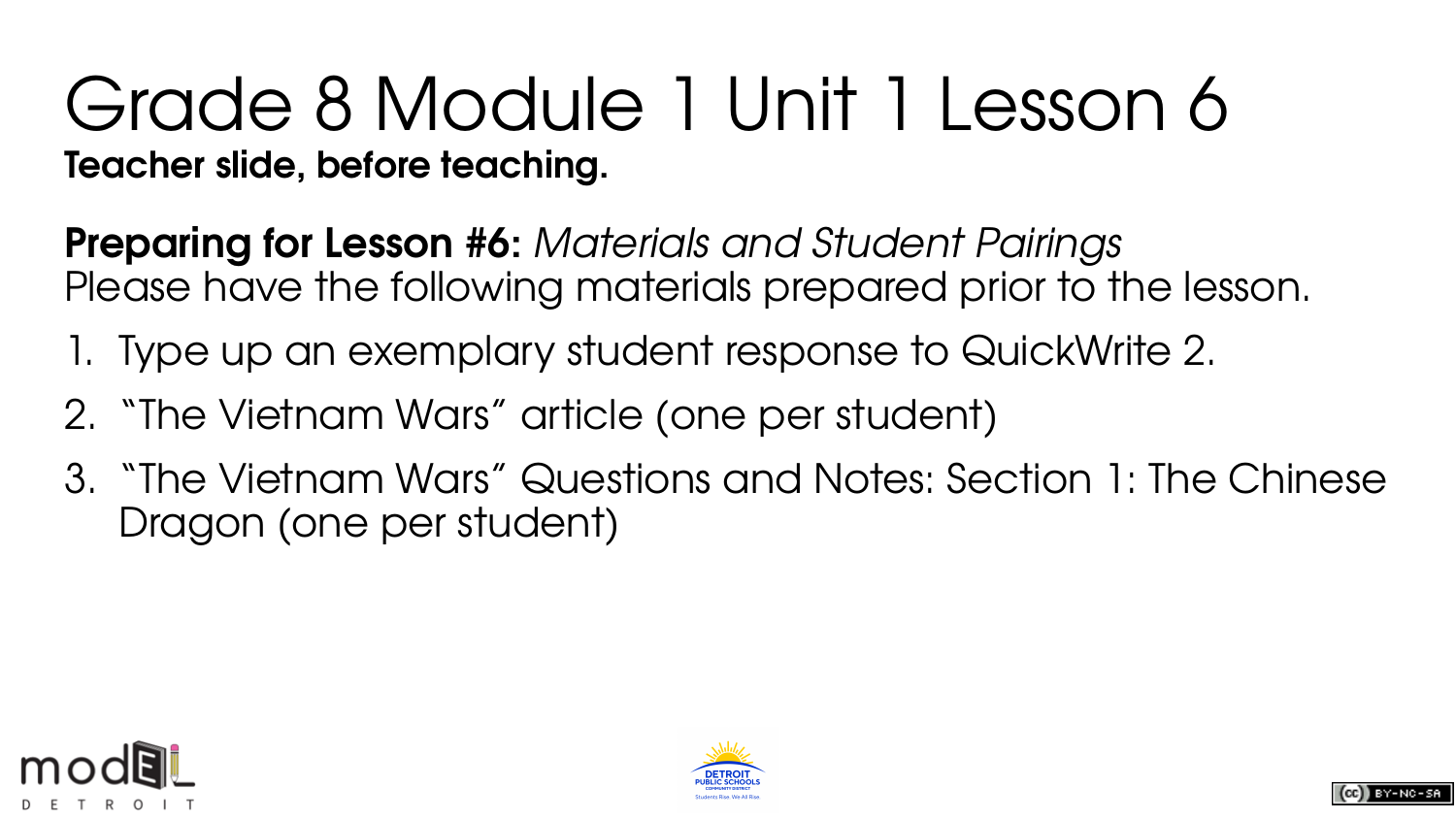

# Grade 8 Module 1 Unit 1 Lesson 6 Teacher slide, before teaching.
Preparing for Lesson #6: Materials and Student Pairings
Please have the following materials prepared prior to the lesson.
Type up an exemplary student response to QuickWrite 2.
“The Vietnam Wars” article (one per student)
“The Vietnam Wars” Questions and Notes: Section 1: The Chinese Dragon (one per student)